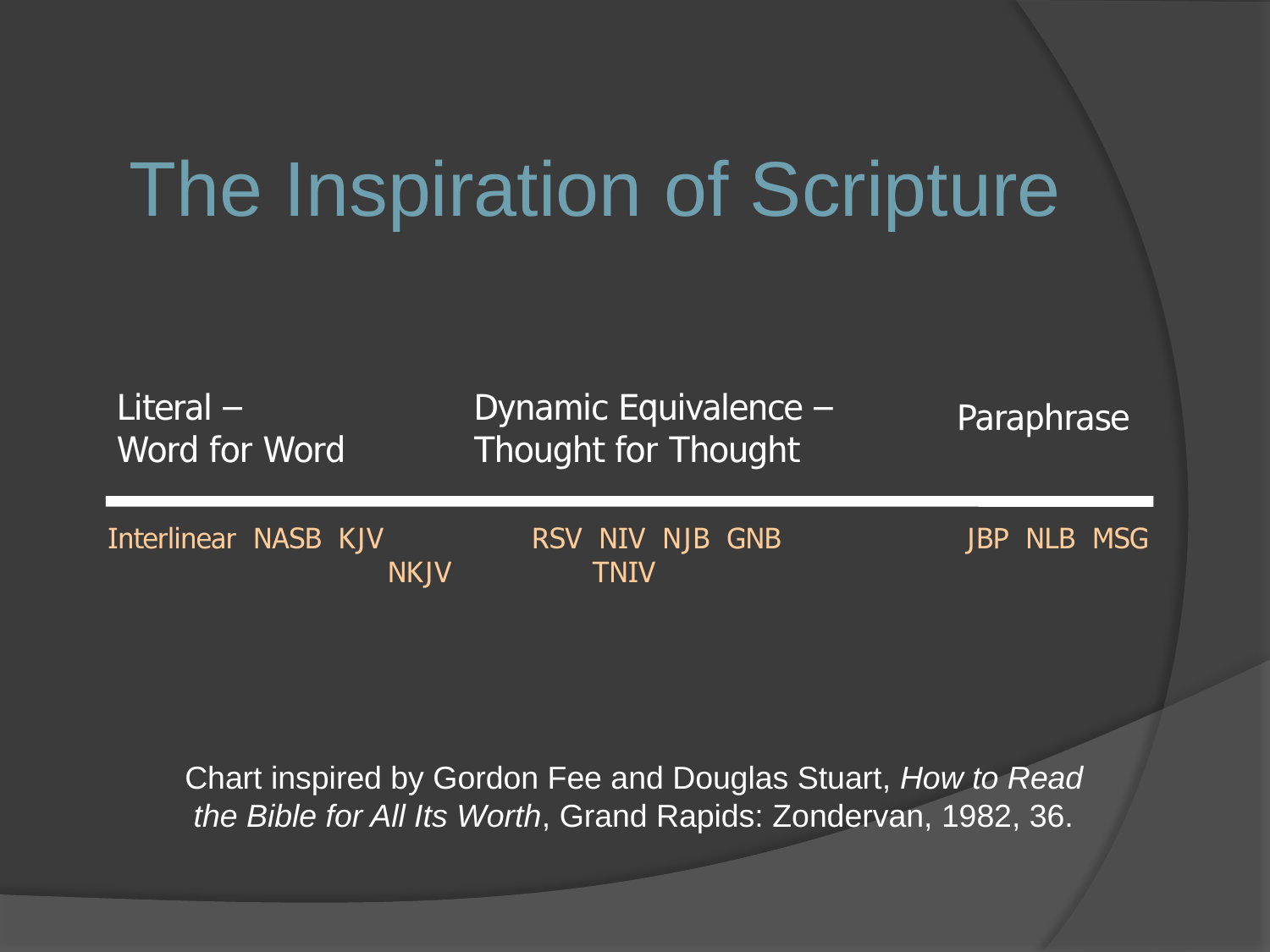

The Inspiration of Scripture
Literal –
Word for Word
Dynamic Equivalence –
Thought for Thought
Paraphrase

Interlinear  NASB  KJV	     RSV  NIV  NJB  GNB	           JBP  NLB  MSG
		   NKJV	            TNIV
Chart inspired by Gordon Fee and Douglas Stuart, How to Read
 the Bible for All Its Worth, Grand Rapids: Zondervan, 1982, 36.